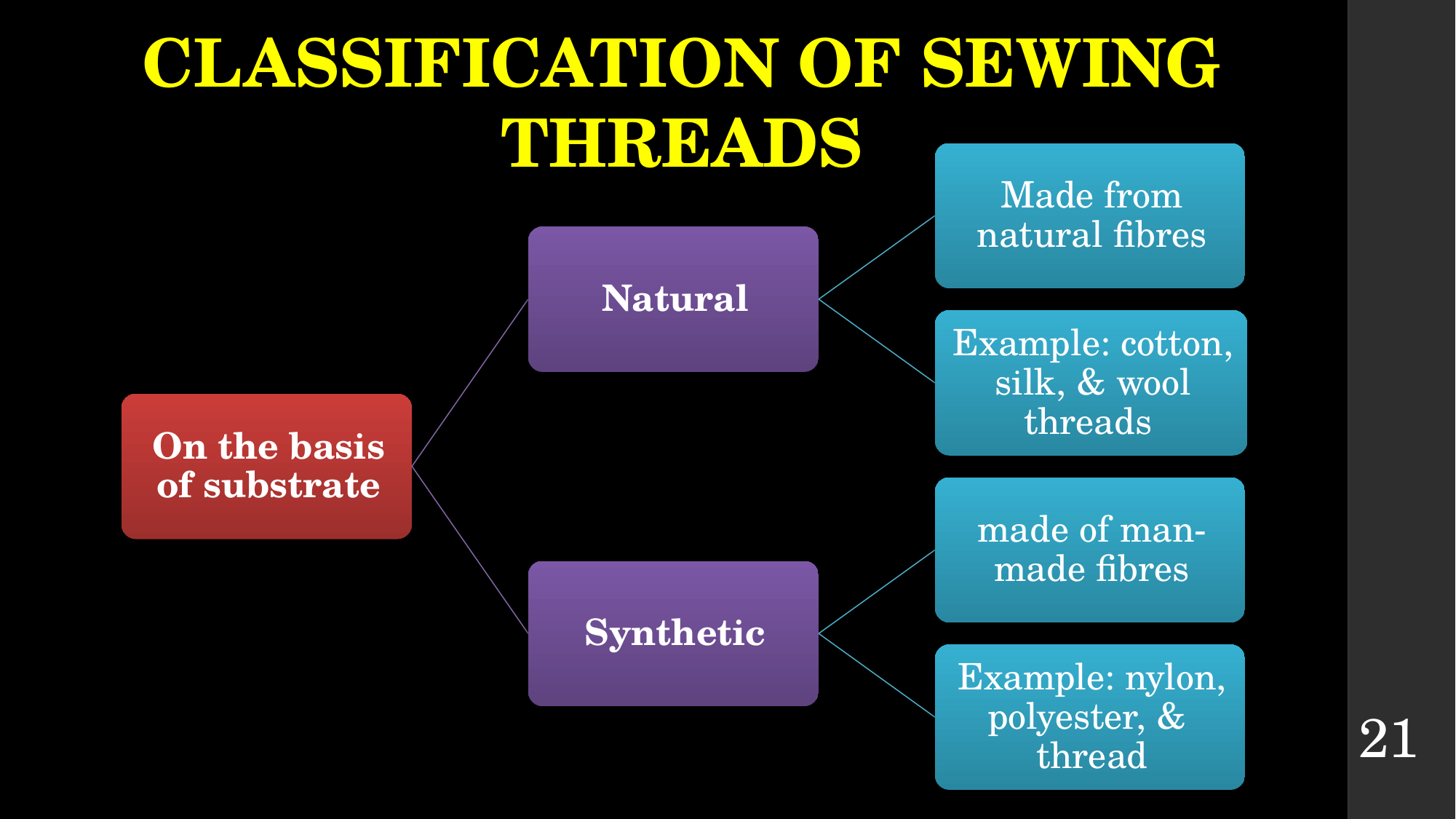

# CLASSIFICATION OF SEWING THREADS
On the basis of substrate

Natural

Made from natural fibres

Example: cotton, silk, & wool threads

Synthetic

made of man-made fibres

Example: nylon, polyester, &  thread
21